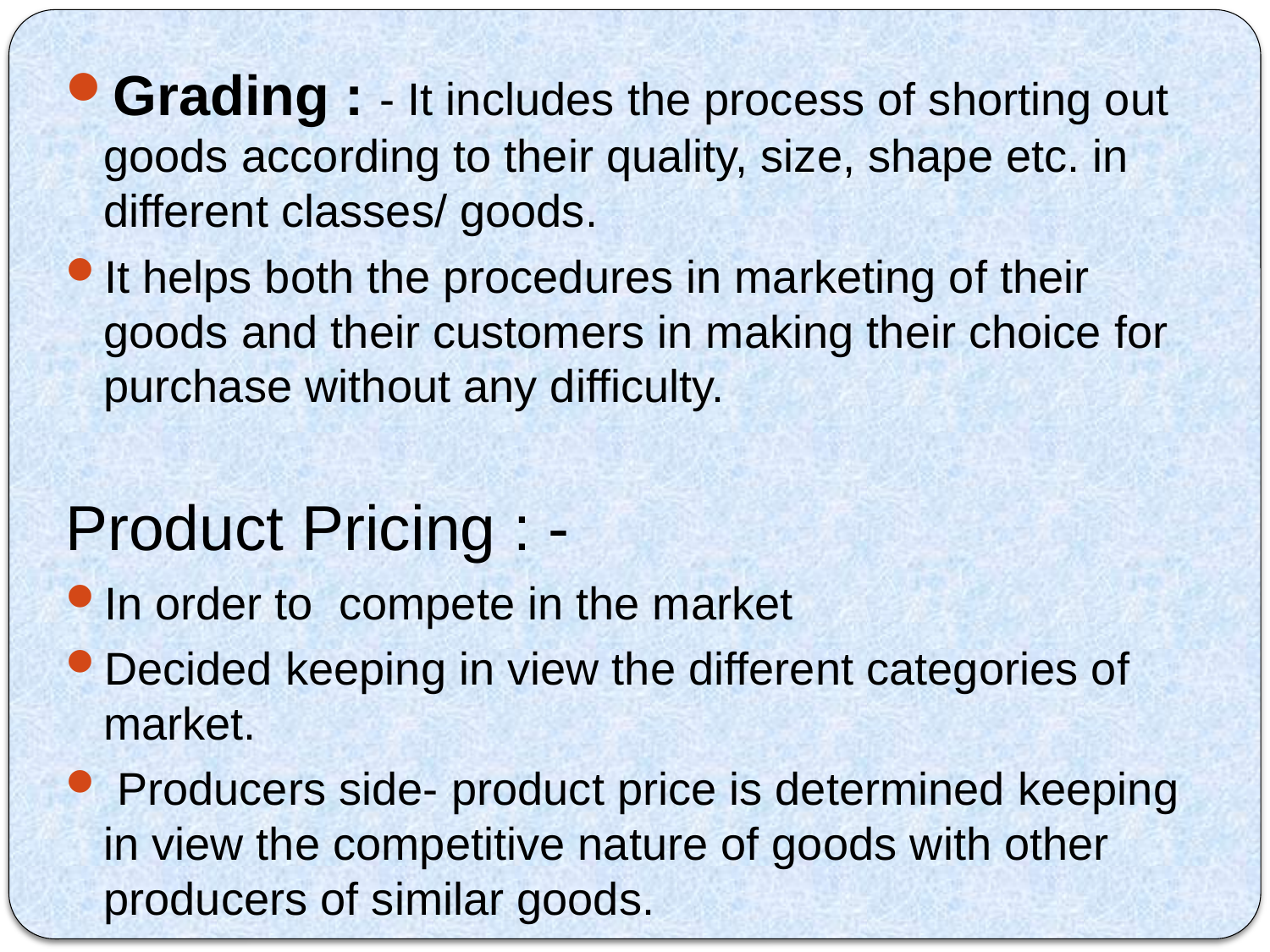

Grading : - It includes the process of shorting out goods according to their quality, size, shape etc. in different classes/ goods.
It helps both the procedures in marketing of their goods and their customers in making their choice for purchase without any difficulty.

Product Pricing : -
In order to  compete in the market
Decided keeping in view the different categories of market.
 Producers side- product price is determined keeping in view the competitive nature of goods with other producers of similar goods.